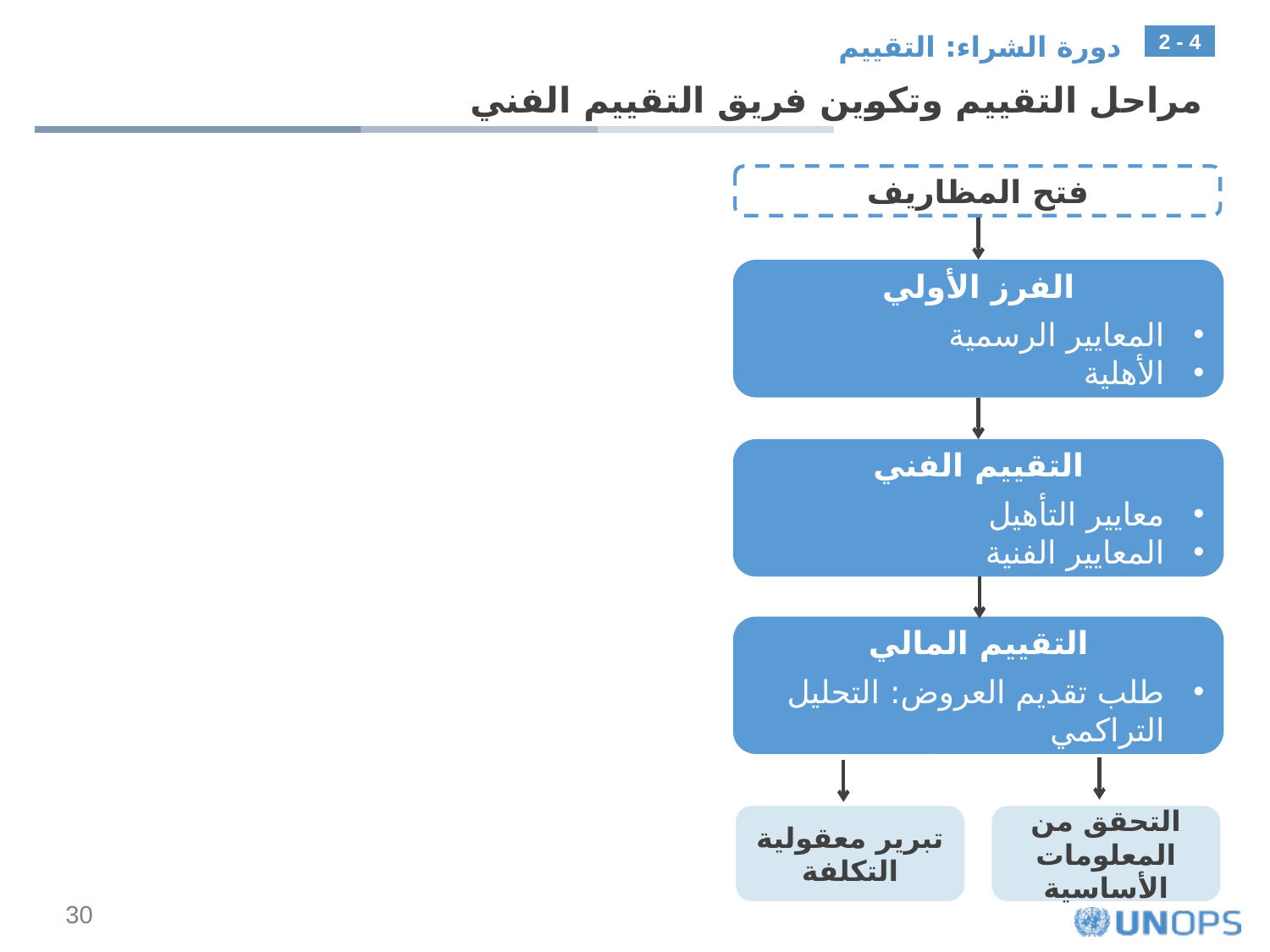

دورة الشراء: التقييم
2 - 4
مراحل التقييم وتكوين فريق التقييم الفني
فتح المظاريف
الفرز الأولي
المعايير الرسمية
الأهلية
التقييم الفني
معايير التأهيل
المعايير الفنية
التقييم المالي
طلب تقديم العروض: التحليل التراكمي
تبرير معقولية التكلفة
التحقق من المعلومات الأساسية